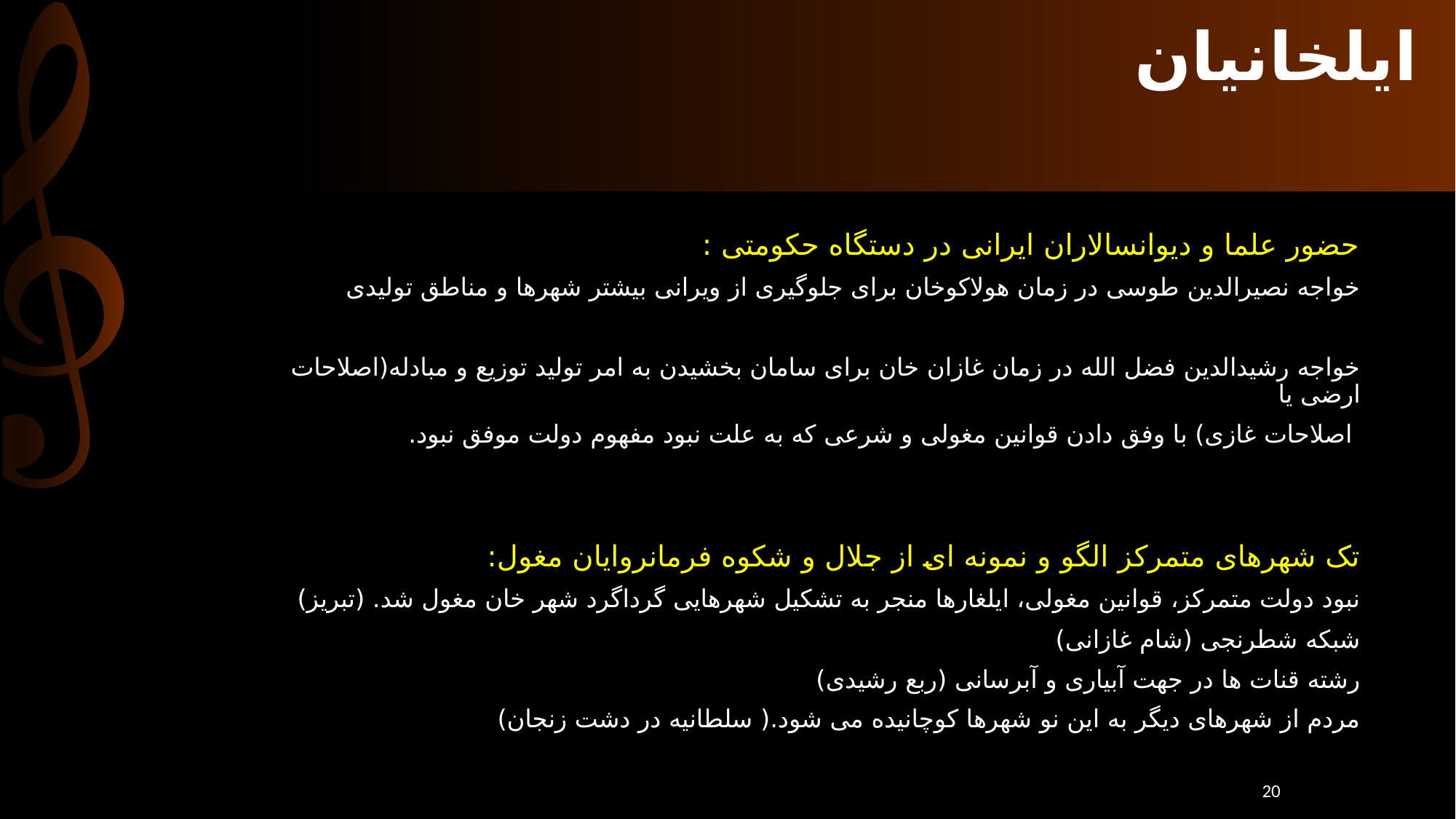

# ایلخانیان
حضور علما و دیوانسالاران ایرانی در دستگاه حکومتی :
خواجه نصیرالدین طوسی در زمان هولاکوخان برای جلوگیری از ویرانی بیشتر شهرها و مناطق تولیدی

خواجه رشیدالدین فضل الله در زمان غازان خان برای سامان بخشیدن به امر تولید توزیع و مبادله(اصلاحات ارضی یا
 اصلاحات غازی) با وفق دادن قوانین مغولی و شرعی که به علت نبود مفهوم دولت موفق نبود.

تک شهرهای متمرکز الگو و نمونه ای از جلال و شکوه فرمانروایان مغول:
نبود دولت متمرکز، قوانین مغولی، ایلغارها منجر به تشکیل شهرهایی گرداگرد شهر خان مغول شد. (تبریز)
شبکه شطرنجی (شام غازانی)
رشته قنات ها در جهت آبیاری و آبرسانی (ربع رشیدی)
مردم از شهرهای دیگر به این نو شهرها کوچانیده می شود.( سلطانیه در دشت زنجان)

20